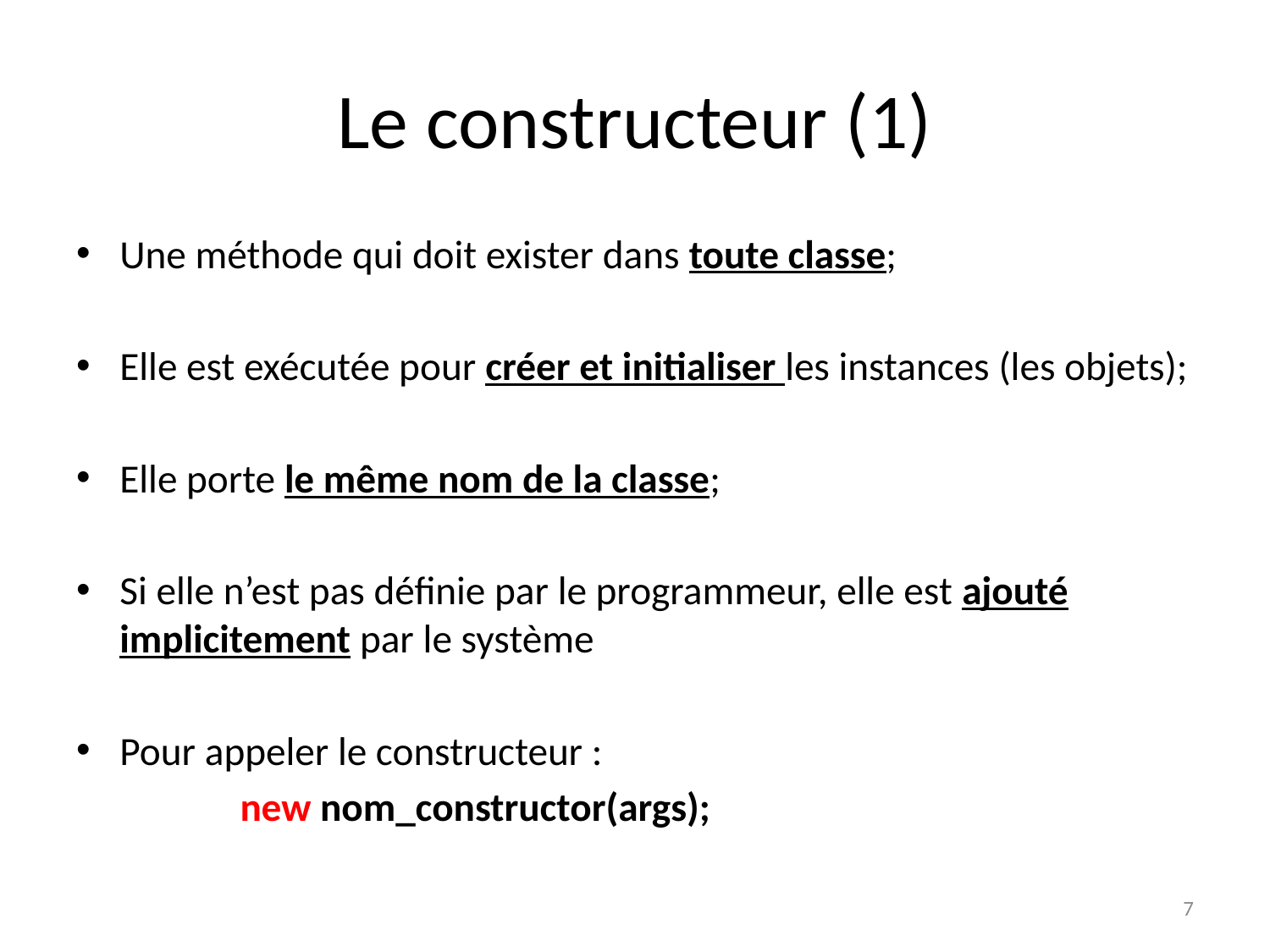

# Le constructeur (1)
Une méthode qui doit exister dans toute classe;

Elle est exécutée pour créer et initialiser les instances (les objets);

Elle porte le même nom de la classe;

Si elle n’est pas définie par le programmeur, elle est ajouté implicitement par le système

Pour appeler le constructeur :
                  new nom_constructor(args);
7